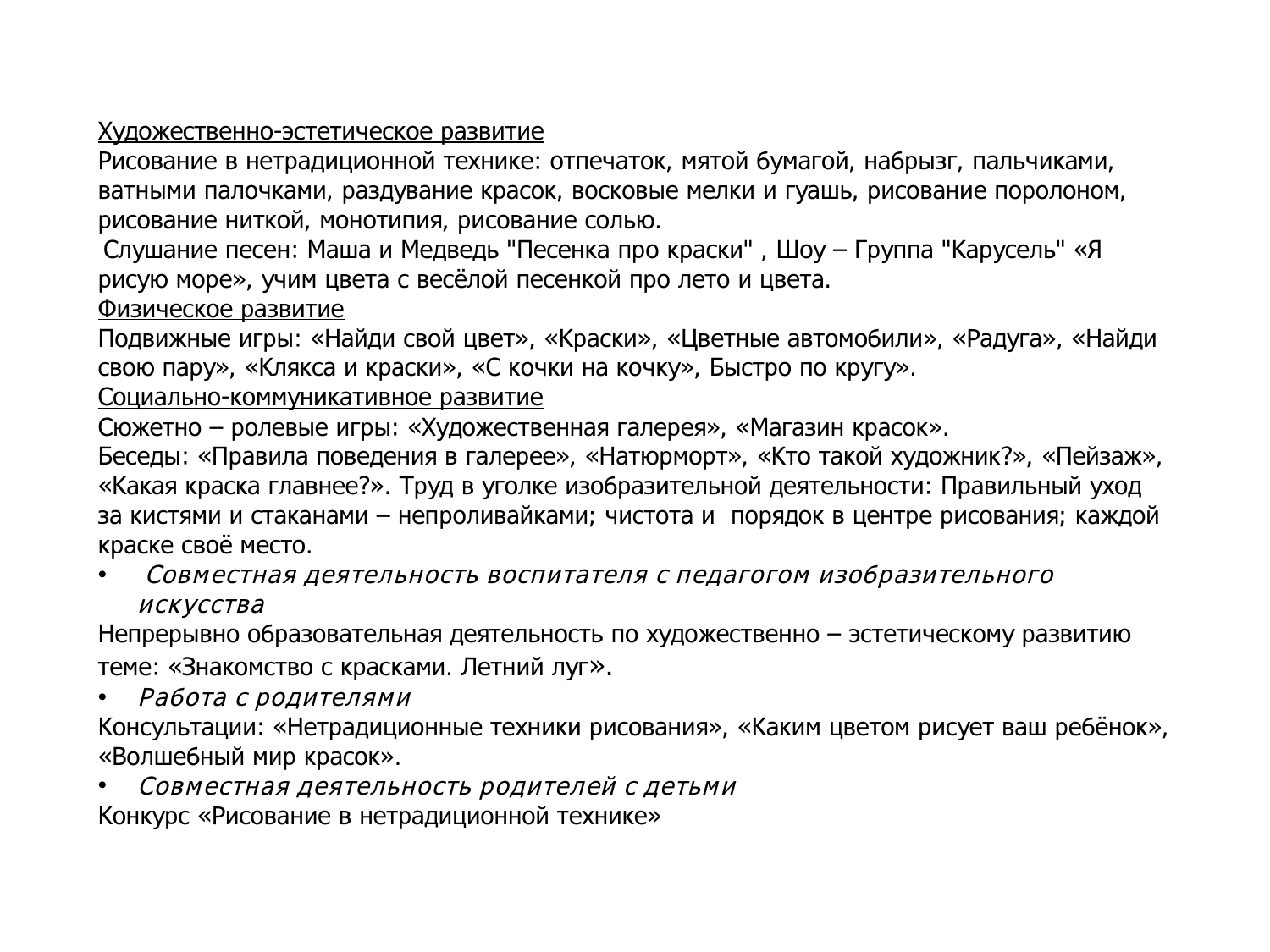

Художественно-эстетическое развитие
Рисование в нетрадиционной технике: отпечаток, мятой бумагой, набрызг, пальчиками, ватными палочками, раздувание красок, восковые мелки и гуашь, рисование поролоном, рисование ниткой, монотипия, рисование солью.
 Слушание песен: Маша и Медведь "Песенка про краски" , Шоу – Группа "Карусель" «Я рисую море», учим цвета c весёлой песенкой про лето и цвета.
Физическое развитие
Подвижные игры: «Найди свой цвет», «Краски», «Цветные автомобили», «Радуга», «Найди свою пару», «Клякса и краски», «С кочки на кочку», Быстро по кругу».
Социально-коммуникативное развитие
Сюжетно – ролевые игры: «Художественная галерея», «Магазин красок».
Беседы: «Правила поведения в галерее», «Натюрморт», «Кто такой художник?», «Пейзаж», «Какая краска главнее?». Труд в уголке изобразительной деятельности: Правильный уход за кистями и стаканами – непроливайками; чистота и  порядок в центре рисования; каждой краске своё место.
 Совместная деятельность воспитателя с педагогом изобразительного искусства
Непрерывно образовательная деятельность по художественно – эстетическому развитию  теме: «Знакомство с красками. Летний луг».
Работа с родителями
Консультации: «Нетрадиционные техники рисования», «Каким цветом рисует ваш ребёнок»,
«Волшебный мир красок».
Совместная деятельность родителей с детьми
Конкурс «Рисование в нетрадиционной технике»